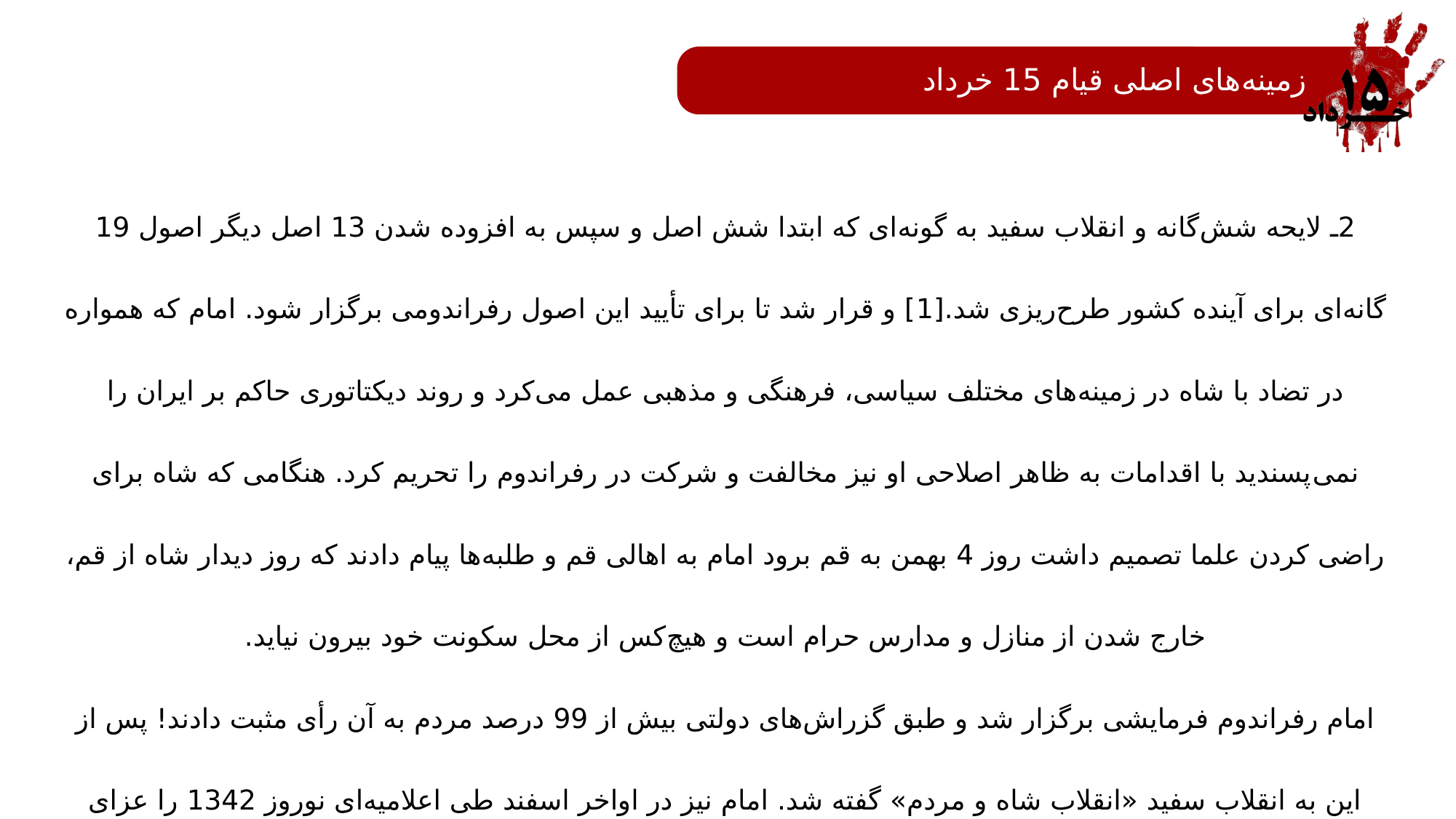

زمینه‌های اصلی قیام 15 خرداد
2ـ لایحه شش‌گانه و انقلاب سفید به گونه‌ای که ابتدا شش اصل و سپس به افزوده شدن 13 اصل دیگر اصول 19 گانه‌ای برای آینده کشور طرح‌ریزی شد.[1] و قرار شد تا برای تأیید این اصول رفراندومی برگزار شود. امام که همواره در تضاد با شاه در زمینه‌های مختلف سیاسی، فرهنگی و مذهبی عمل می‌کرد و روند دیکتاتوری حاکم بر ایران را نمی‌‌پسندید با اقدامات به ظاهر اصلاحی او نیز مخالفت و شرکت در رفراندوم را تحریم کرد. هنگامی که شاه برای راضی کردن علما تصمیم داشت روز 4 بهمن به قم برود امام به اهالی قم و طلبه‌ها پیام دادند که روز دیدار شاه از قم، خارج شدن از منازل و مدارس حرام است و هیچ‌کس از محل سکونت خود بیرون نیاید.
امام رفراندوم فرمایشی برگزار شد و طبق گزراش‌های دولتی بیش از 99 درصد مردم به آن رأی مثبت دادند! پس از این به انقلاب سفید «انقلاب شاه و مردم» گفته شد. امام نیز در اواخر اسفند طی اعلامیه‌ای نوروز 1342 را عزای عمومی اعلام کرد.